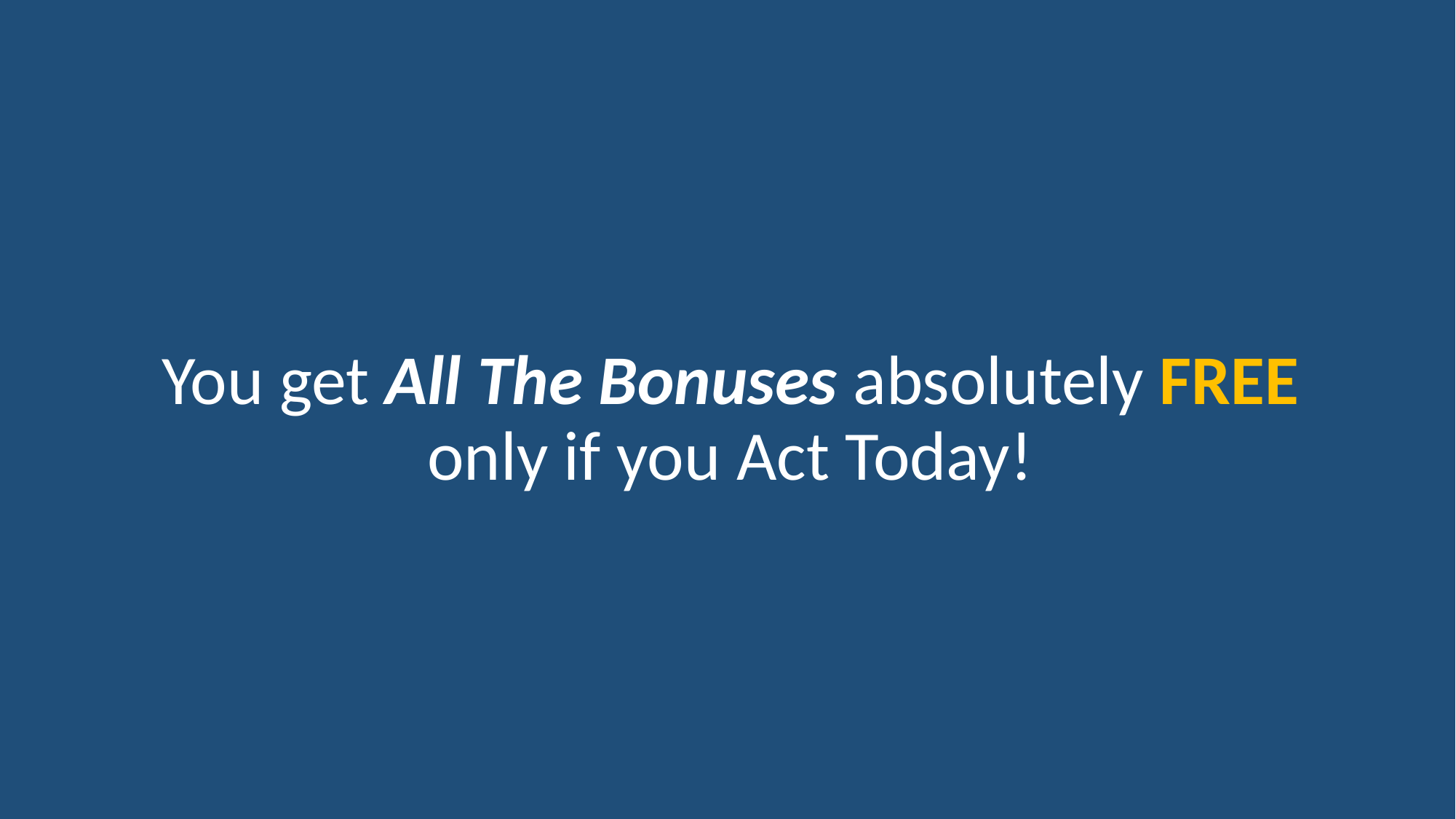

You get All The Bonuses absolutely FREE only if you Act Today!